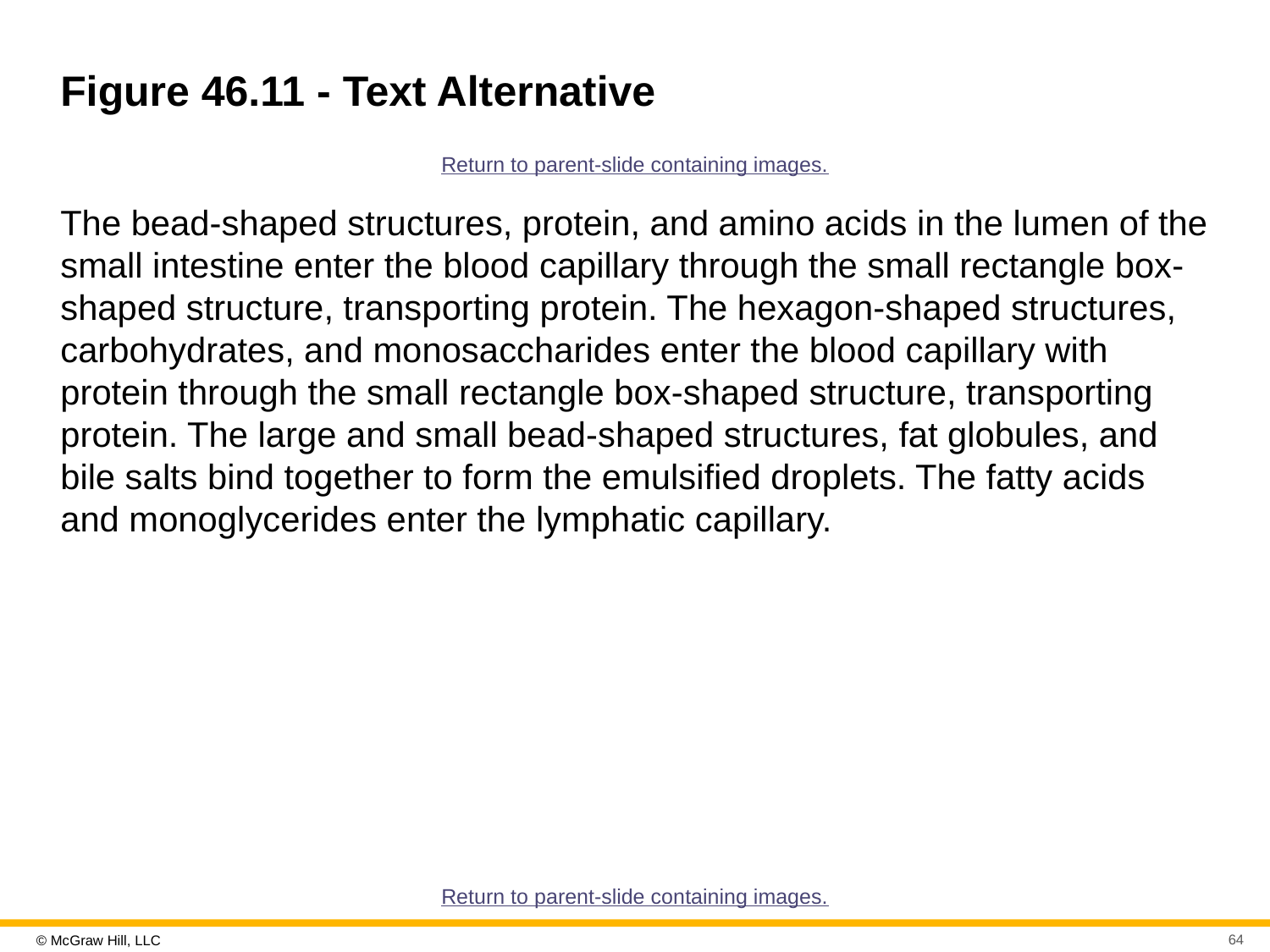

# Figure 46.11 - Text Alternative
Return to parent-slide containing images.
The bead-shaped structures, protein, and amino acids in the lumen of the small intestine enter the blood capillary through the small rectangle box-shaped structure, transporting protein. The hexagon-shaped structures, carbohydrates, and monosaccharides enter the blood capillary with protein through the small rectangle box-shaped structure, transporting protein. The large and small bead-shaped structures, fat globules, and bile salts bind together to form the emulsified droplets. The fatty acids and monoglycerides enter the lymphatic capillary.
Return to parent-slide containing images.
64